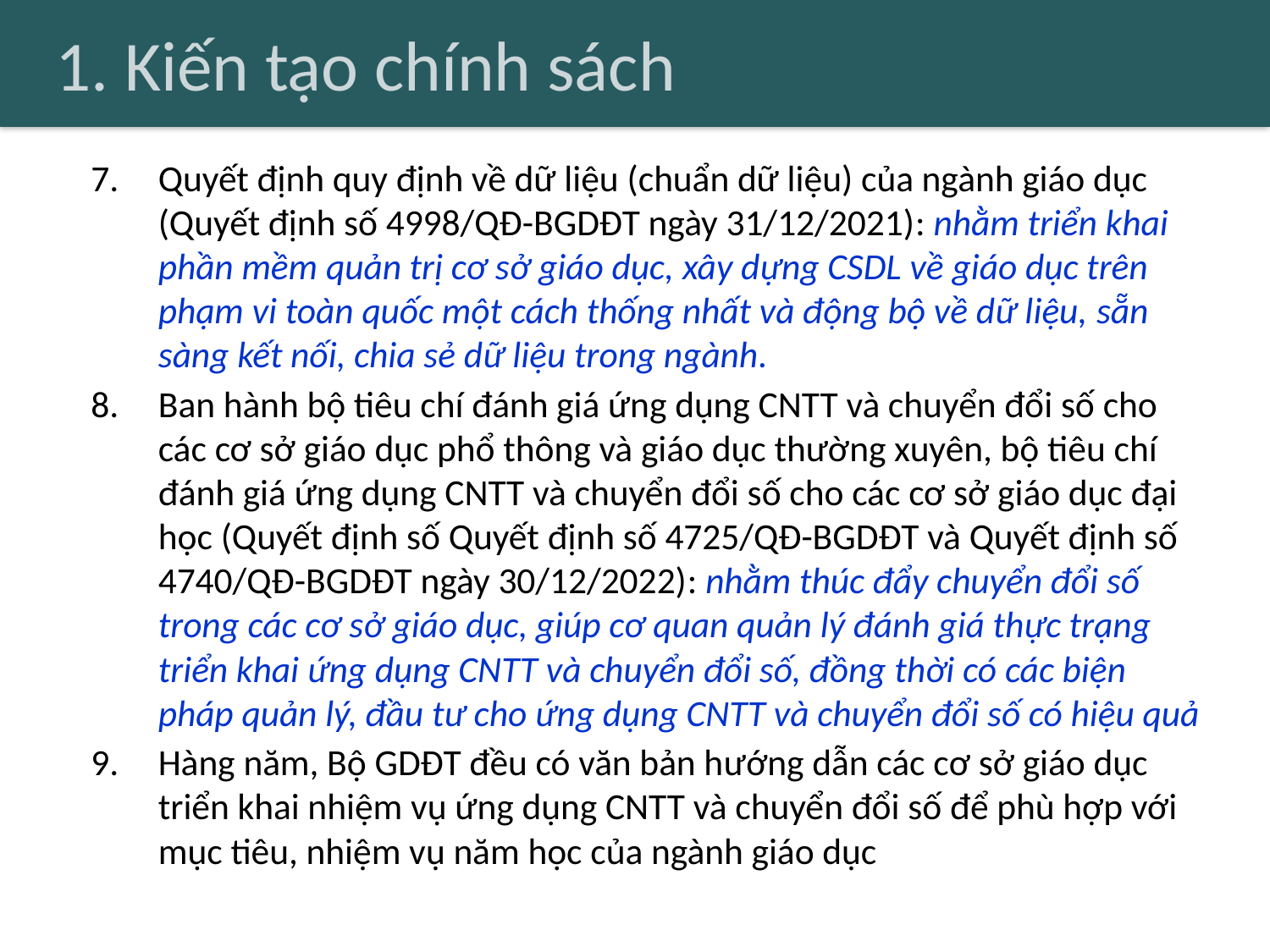

# 1. Kiến tạo chính sách
Quyết định quy định về dữ liệu (chuẩn dữ liệu) của ngành giáo dục (Quyết định số 4998/QĐ-BGDĐT ngày 31/12/2021): nhằm triển khai phần mềm quản trị cơ sở giáo dục, xây dựng CSDL về giáo dục trên phạm vi toàn quốc một cách thống nhất và động bộ về dữ liệu, sẵn sàng kết nối, chia sẻ dữ liệu trong ngành.
Ban hành bộ tiêu chí đánh giá ứng dụng CNTT và chuyển đổi số cho các cơ sở giáo dục phổ thông và giáo dục thường xuyên, bộ tiêu chí đánh giá ứng dụng CNTT và chuyển đổi số cho các cơ sở giáo dục đại học (Quyết định số Quyết định số 4725/QĐ-BGDĐT và Quyết định số 4740/QĐ-BGDĐT ngày 30/12/2022): nhằm thúc đẩy chuyển đổi số trong các cơ sở giáo dục, giúp cơ quan quản lý đánh giá thực trạng triển khai ứng dụng CNTT và chuyển đổi số, đồng thời có các biện pháp quản lý, đầu tư cho ứng dụng CNTT và chuyển đổi số có hiệu quả
Hàng năm, Bộ GDĐT đều có văn bản hướng dẫn các cơ sở giáo dục triển khai nhiệm vụ ứng dụng CNTT và chuyển đổi số để phù hợp với mục tiêu, nhiệm vụ năm học của ngành giáo dục